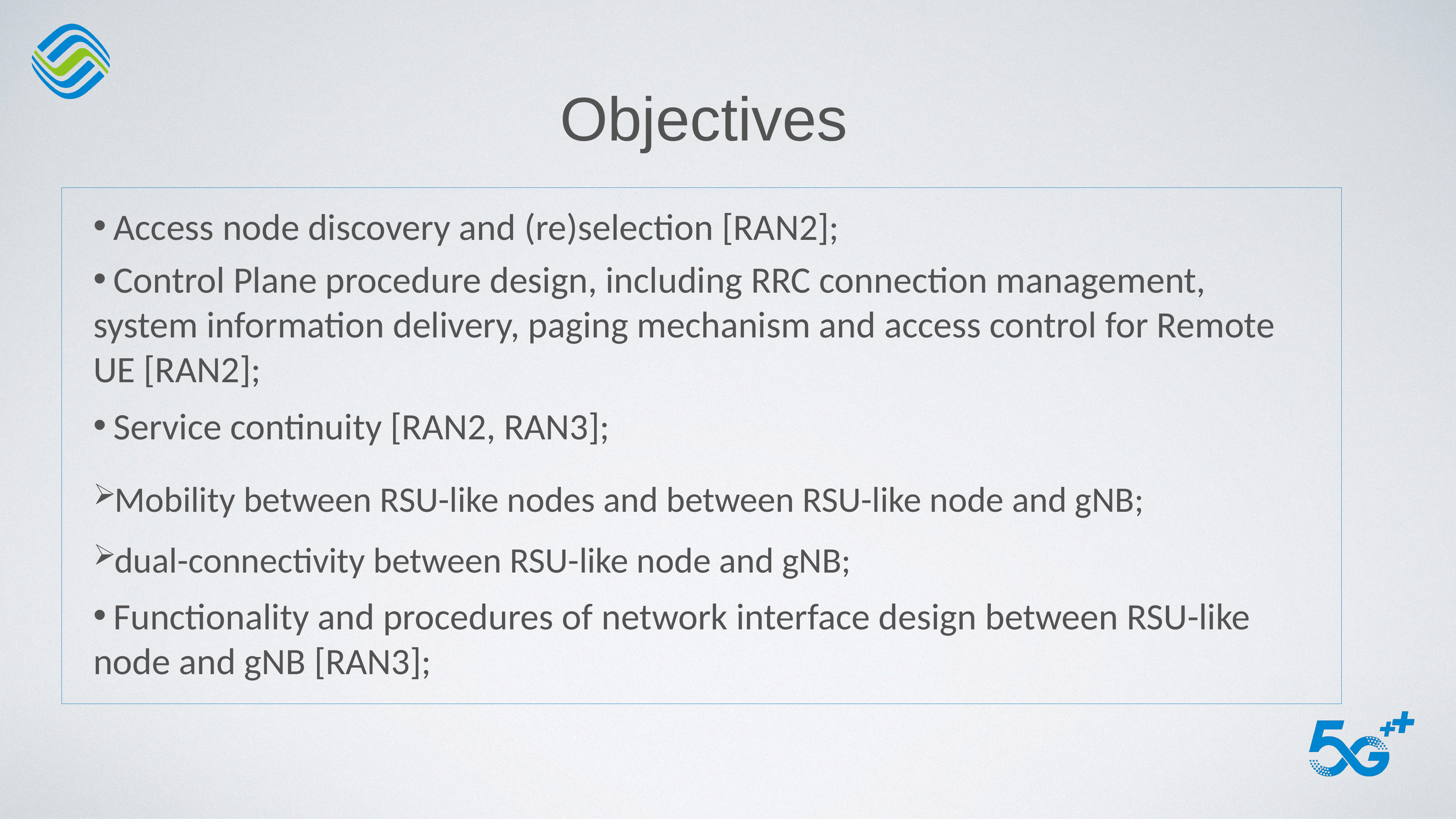

# Objectives

 Access node discovery and (re)selection [RAN2];
 Control Plane procedure design, including RRC connection management, system information delivery, paging mechanism and access control for Remote UE [RAN2];
 Service continuity [RAN2, RAN3];

Mobility between RSU-like nodes and between RSU-like node and gNB;
dual-connectivity between RSU-like node and gNB;
 Functionality and procedures of network interface design between RSU-like node and gNB [RAN3];